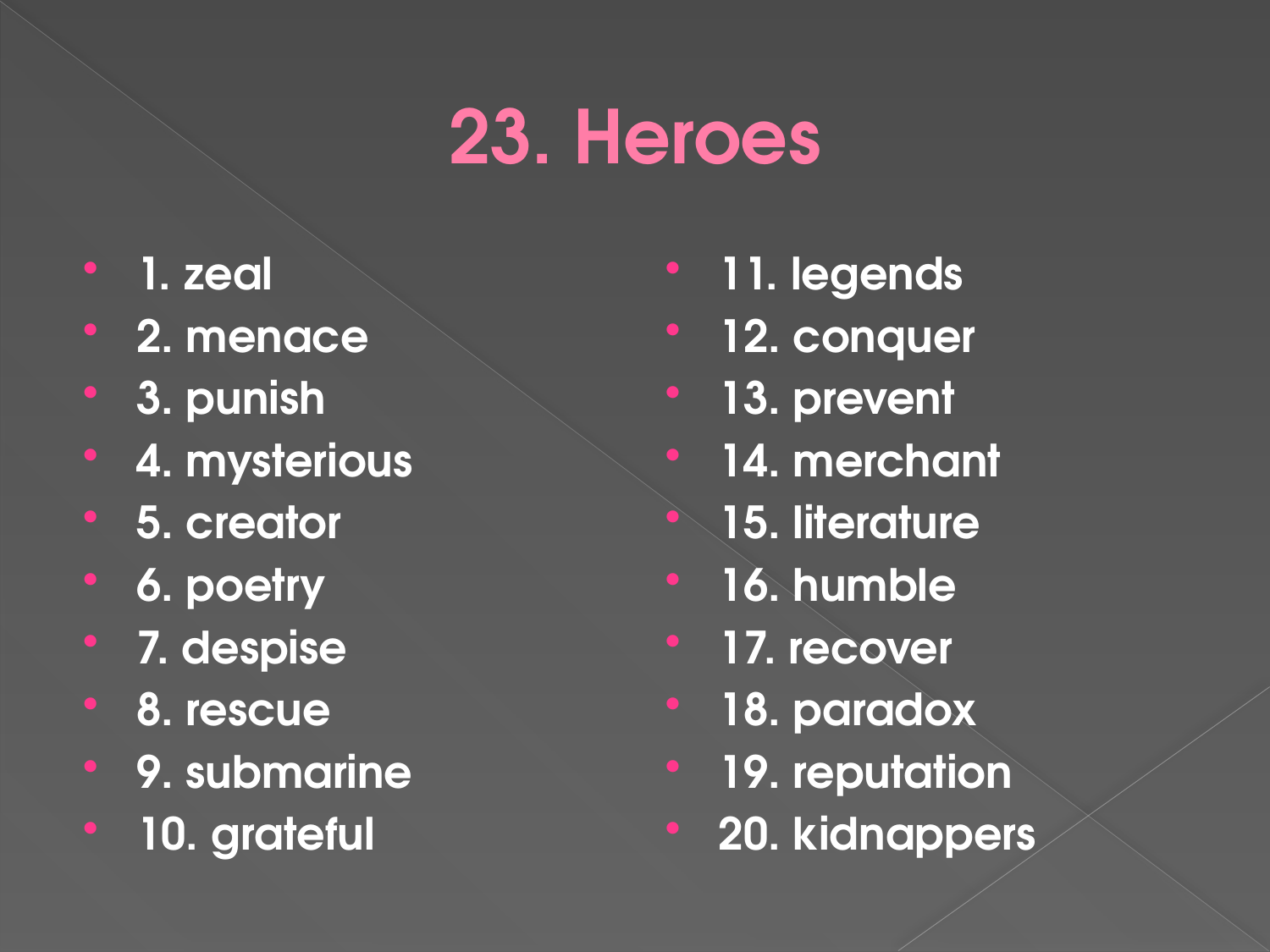

# 23. Heroes
1. zeal
2. menace
3. punish
4. mysterious
5. creator
6. poetry
7. despise
8. rescue
9. submarine
10. grateful
11. legends
12. conquer
13. prevent
14. merchant
15. literature
16. humble
17. recover
18. paradox
19. reputation
20. kidnappers